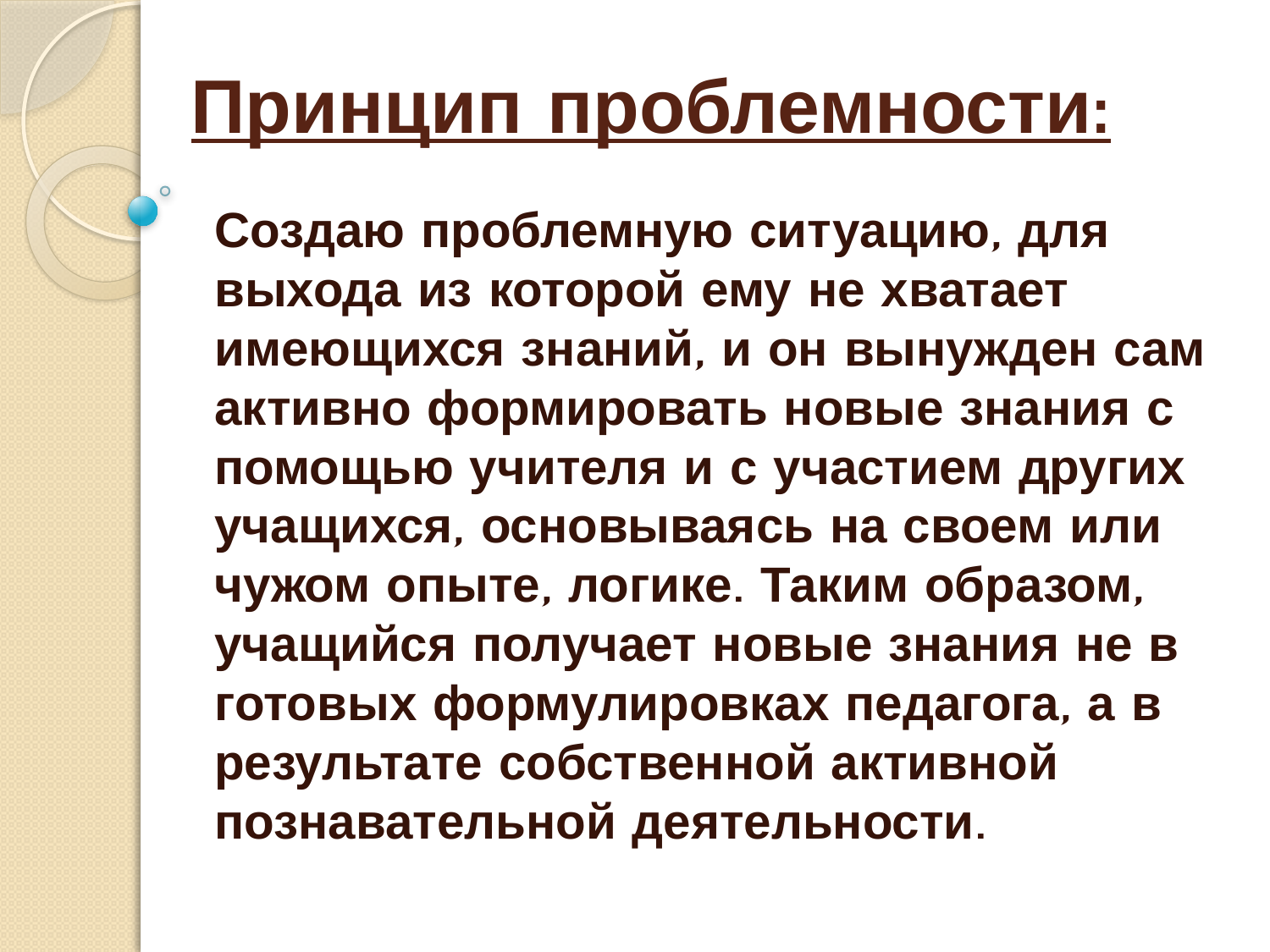

# Принцип проблемности:
Создаю проблемную ситуацию, для выхода из которой ему не хватает имеющихся знаний, и он вынужден сам активно формировать новые знания с помощью учителя и с участием других учащихся, основываясь на своем или чужом опыте, логике. Таким образом, учащийся получает новые знания не в готовых формулировках педагога, а в результате собственной активной познавательной деятельности.